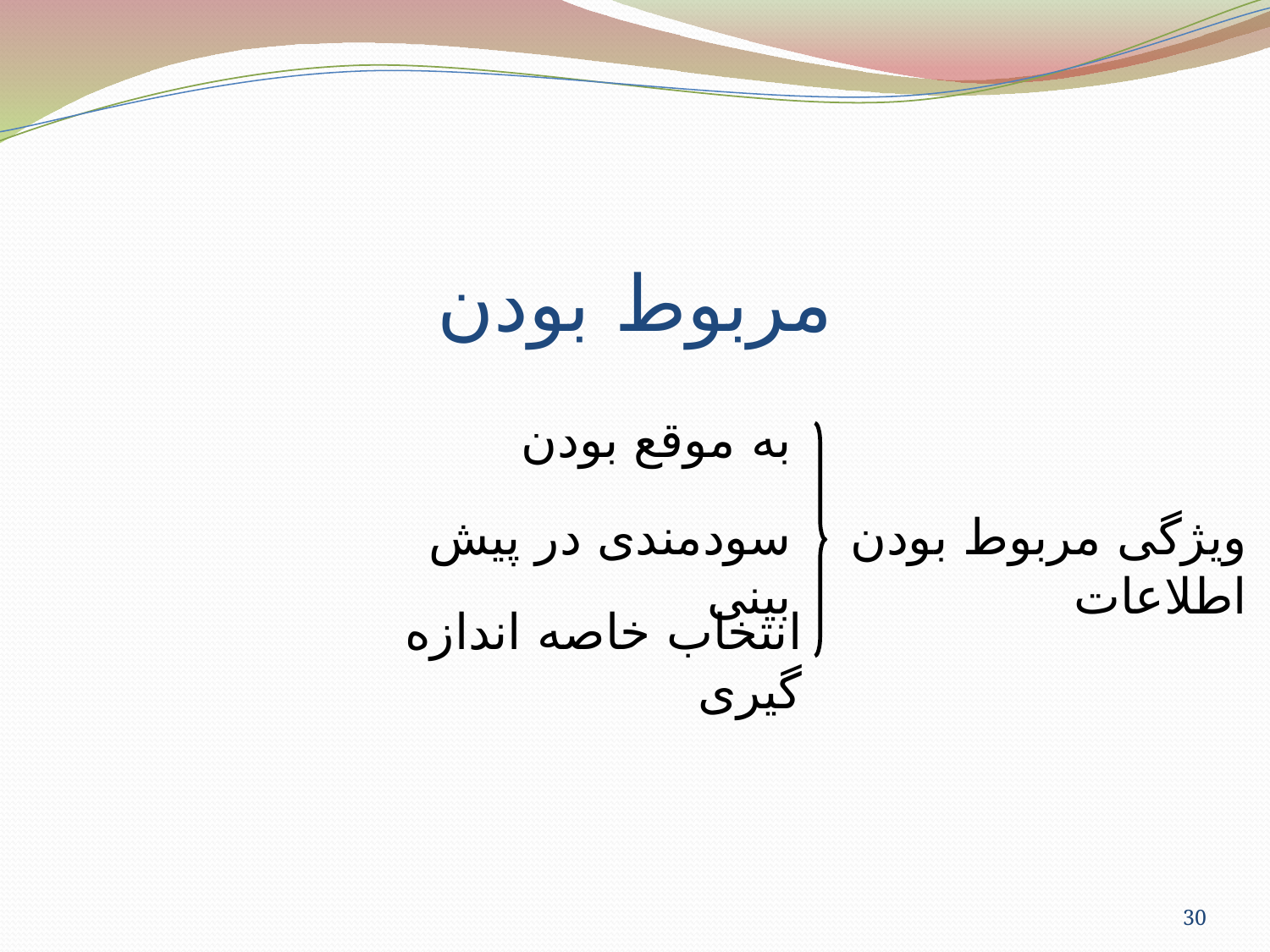

مربوط بودن
به موقع بودن

سودمندی در پیش بینی
ویژگی مربوط بودن اطلاعات
انتخاب خاصه اندازه گیری
30